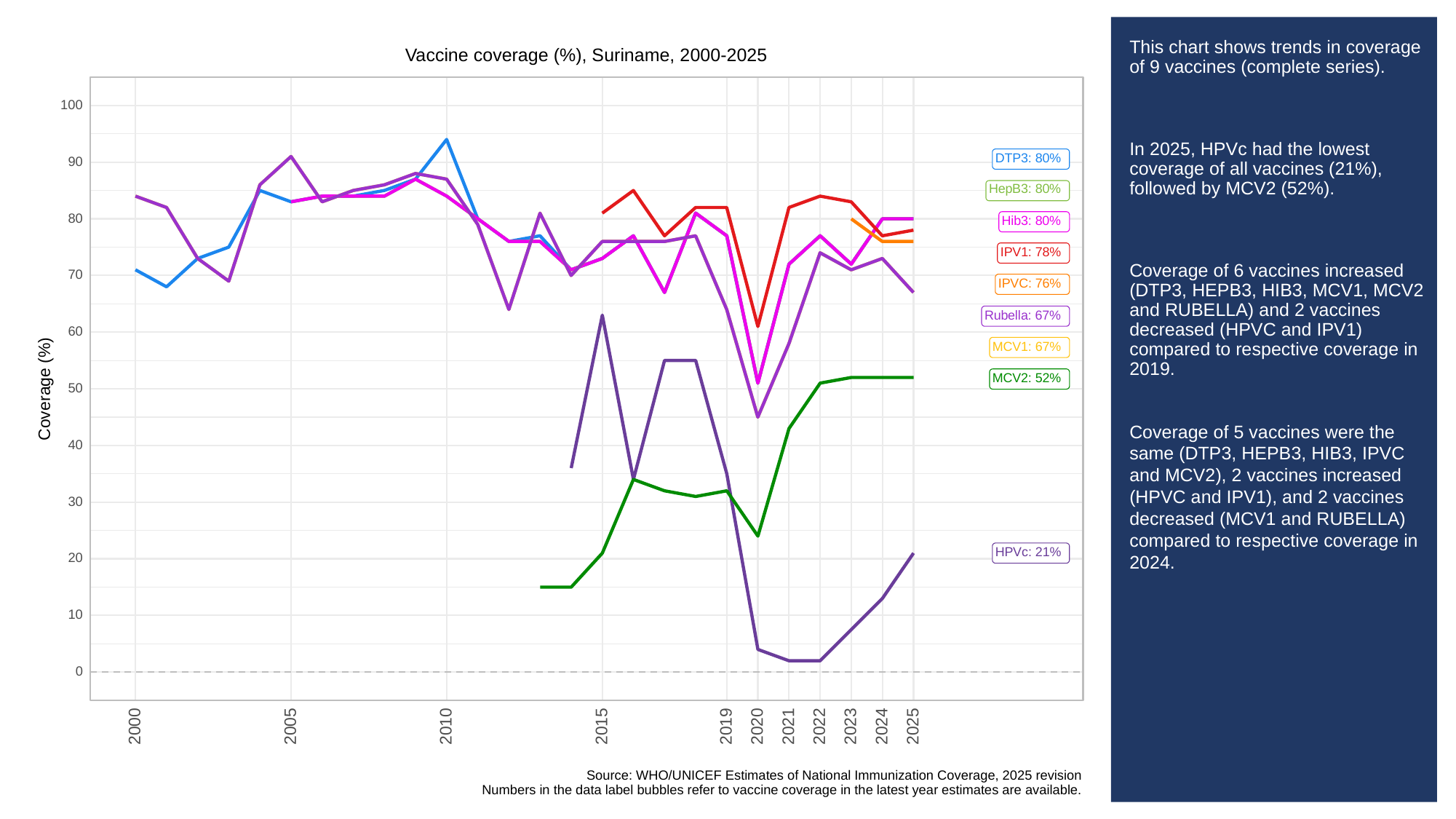

# This chart shows trends in coverage of 9 vaccines (complete series).

In 2025, HPVc had the lowest coverage of all vaccines (21%), followed by MCV2 (52%).

Coverage of 6 vaccines increased (DTP3, HEPB3, HIB3, MCV1, MCV2 and RUBELLA) and 2 vaccines decreased (HPVC and IPV1) compared to respective coverage in 2019.

Coverage of 5 vaccines were the same (DTP3, HEPB3, HIB3, IPVC and MCV2), 2 vaccines increased (HPVC and IPV1), and 2 vaccines decreased (MCV1 and RUBELLA) compared to respective coverage in 2024.

Vaccine coverage (%), Suriname, 2000-2025

100

DTP3: 80%

90

HepB3: 80%

80
Hib3: 80%

IPV1: 78%
70

IPVC: 76%

Rubella: 67%

60

MCV1: 67%

MCV2: 52%

Coverage (%)
50

40

30

HPVc: 21%

20

10

0

2023
2000
2005
2010
2015
2019
2020
2021
2022
2024
2025
Source: WHO/UNICEF Estimates of National Immunization Coverage, 2025 revision
Numbers in the data label bubbles refer to vaccine coverage in the latest year estimates are available.